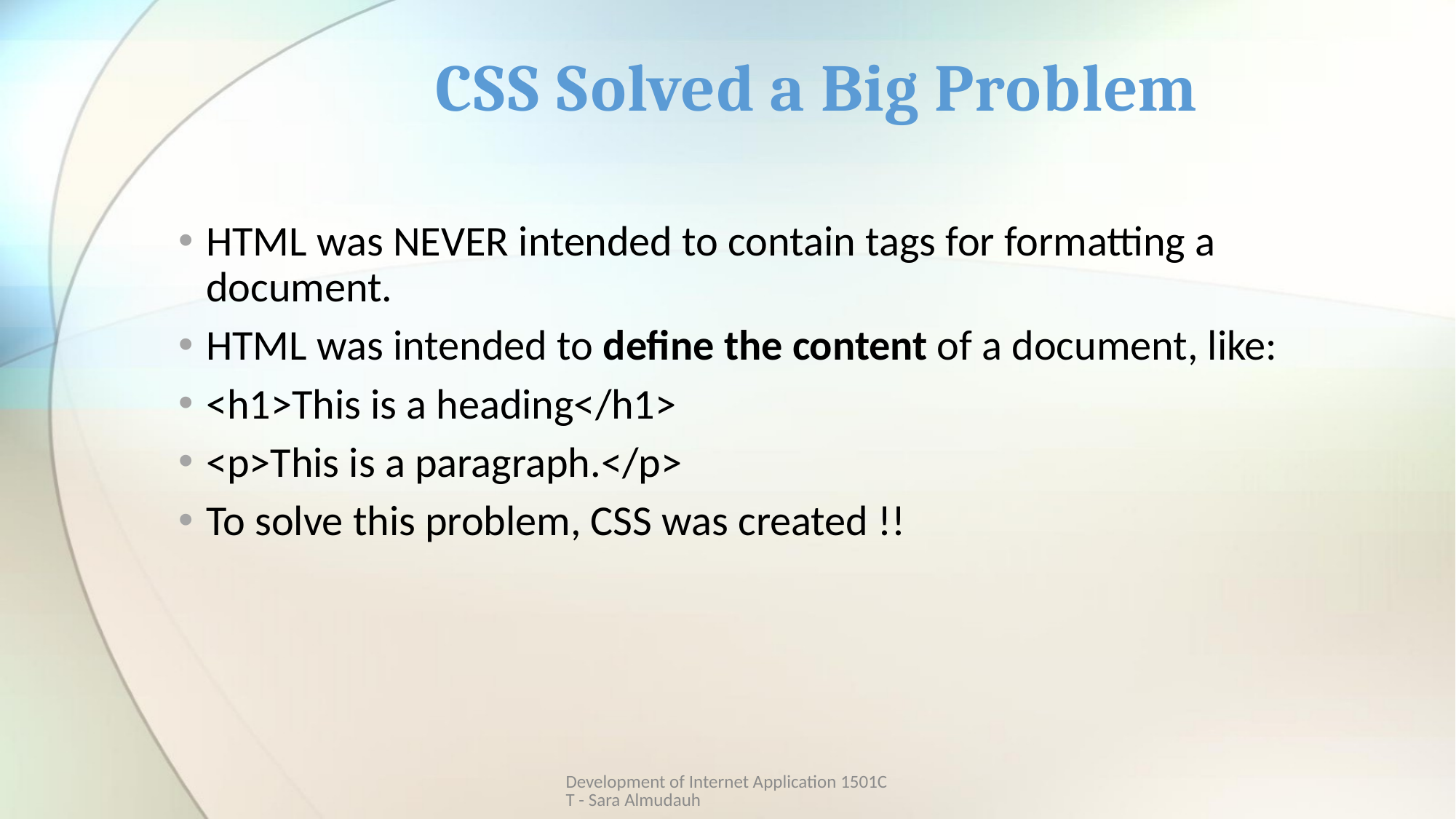

# CSS Solved a Big Problem
HTML was NEVER intended to contain tags for formatting a document.
HTML was intended to define the content of a document, like:
<h1>This is a heading</h1>
<p>This is a paragraph.</p>
To solve this problem, CSS was created !!
Development of Internet Application 1501CT - Sara Almudauh